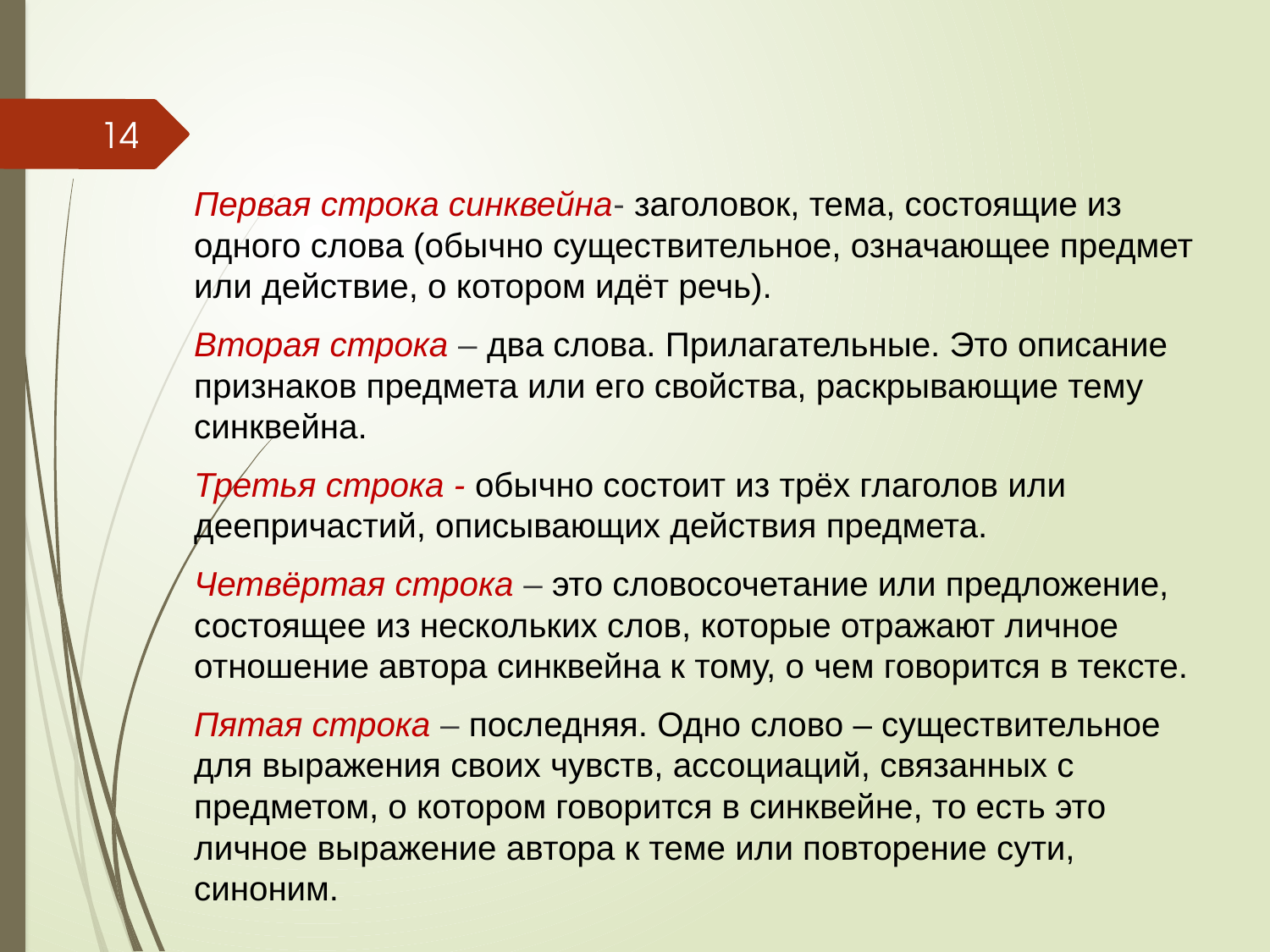

14
Первая строка синквейна- заголовок, тема, состоящие из одного слова (обычно существительное, означающее предмет или действие, о котором идёт речь).
Вторая строка – два слова. Прилагательные. Это описание признаков предмета или его свойства, раскрывающие тему синквейна.
Третья строка - обычно состоит из трёх глаголов или деепричастий, описывающих действия предмета.
Четвёртая строка – это словосочетание или предложение, состоящее из нескольких слов, которые отражают личное отношение автора синквейна к тому, о чем говорится в тексте.
Пятая строка – последняя. Одно слово – существительное для выражения своих чувств, ассоциаций, связанных с предметом, о котором говорится в синквейне, то есть это личное выражение автора к теме или повторение сути, синоним.